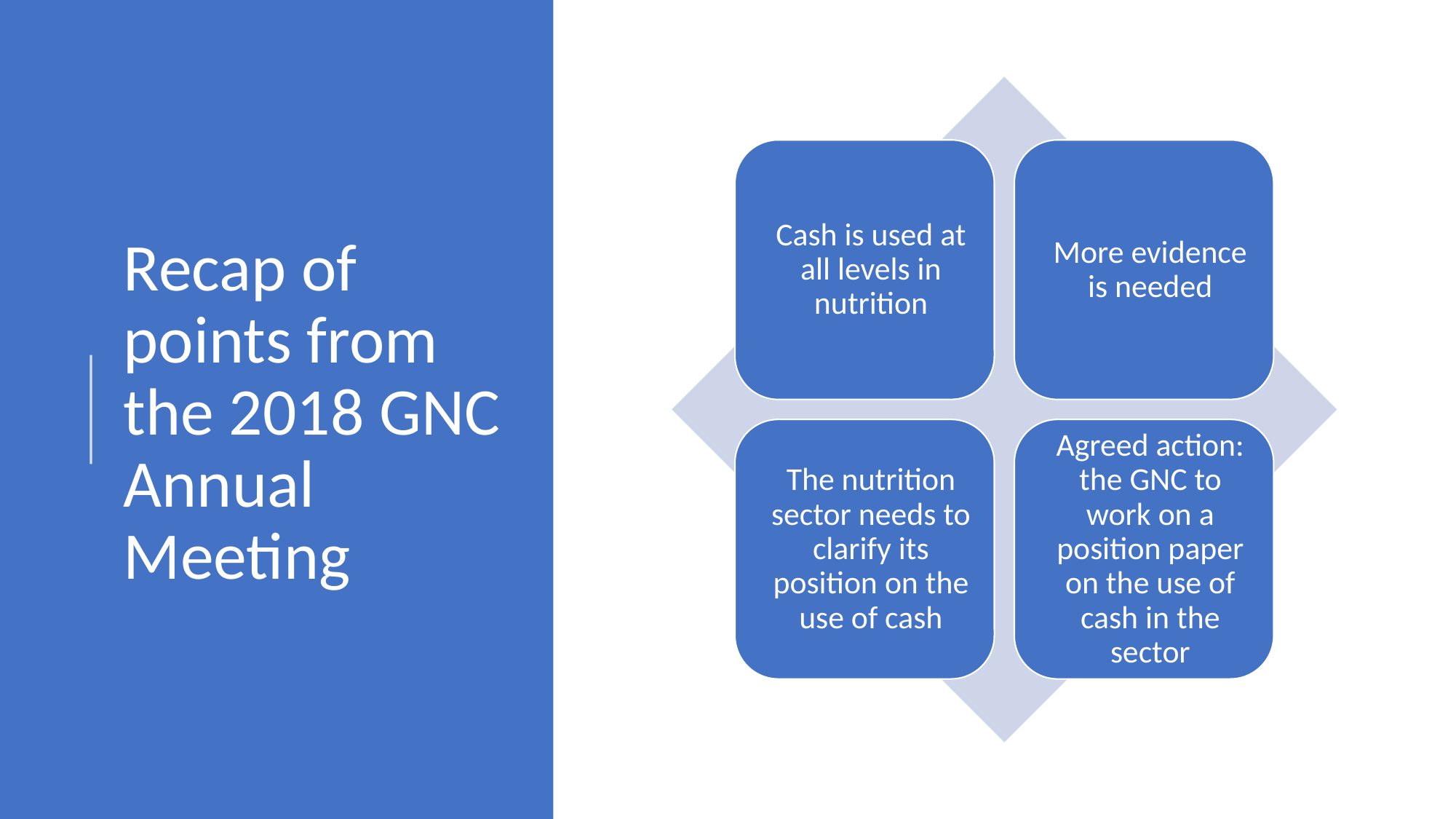

Cash is used at all levels in nutrition
More evidence is needed
The nutrition sector needs to clarify its position on the use of cash
Agreed action: the GNC to work on a position paper on the use of cash in the sector
# Recap of points from the 2018 GNC Annual Meeting